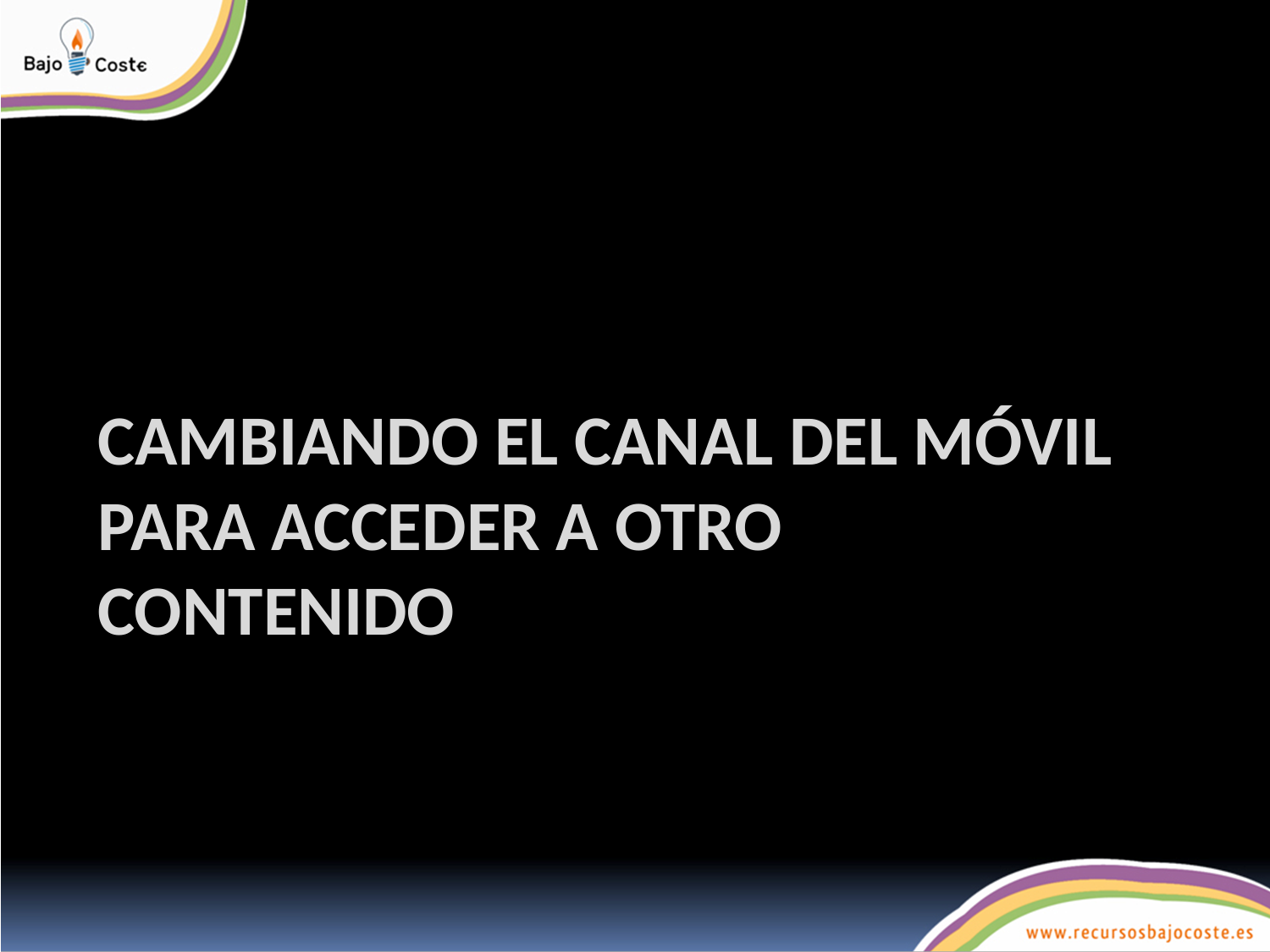

# Cambiando el canal del móvil para acceder a otro contenido